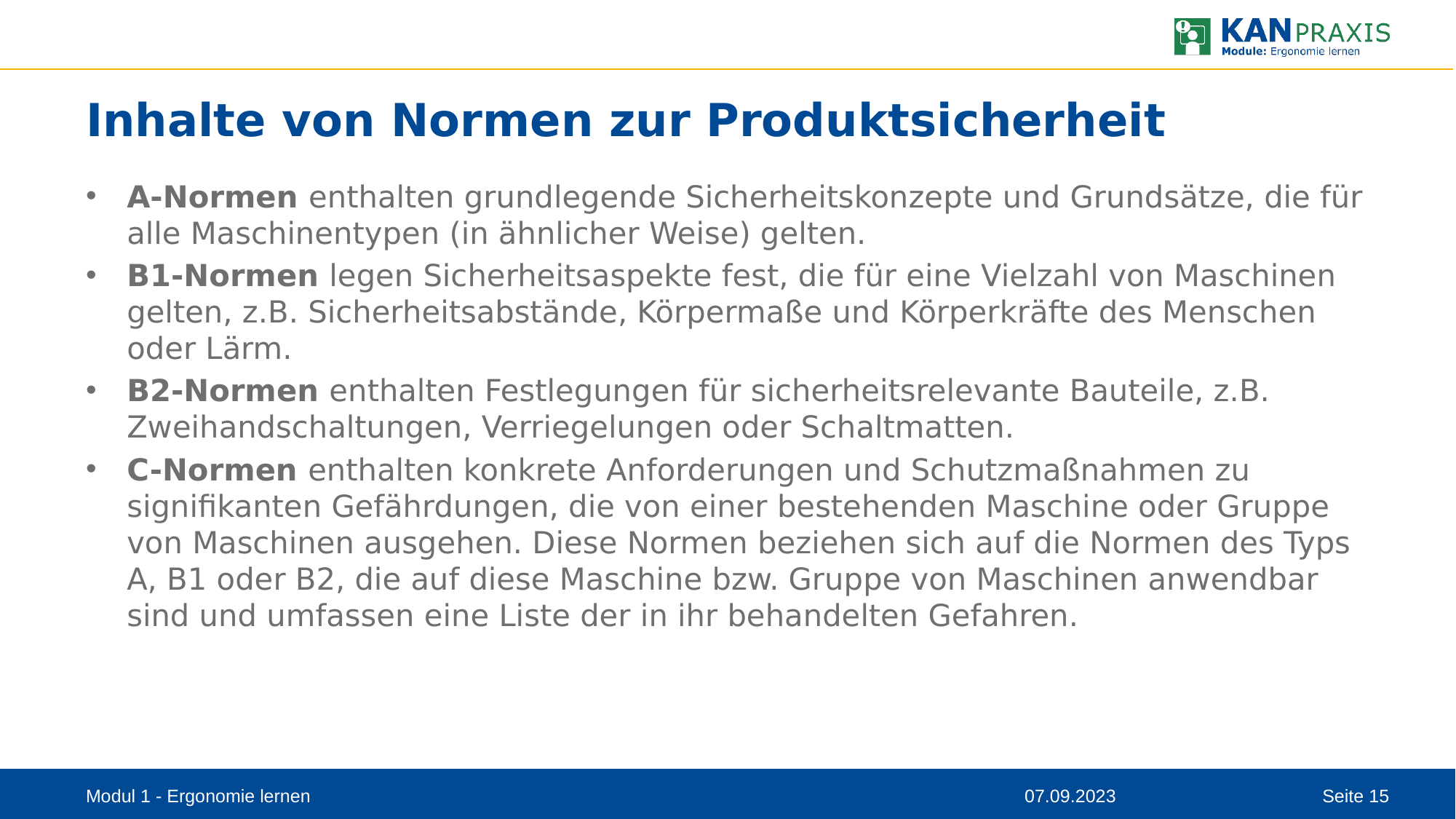

# Inhalte von Normen zur Produktsicherheit
A-Normen enthalten grundlegende Sicherheitskonzepte und Grundsätze, die für alle Maschinentypen (in ähnlicher Weise) gelten.
B1-Normen legen Sicherheitsaspekte fest, die für eine Vielzahl von Maschinen gelten, z.B. Sicherheitsabstände, Körpermaße und Körperkräfte des Menschen oder Lärm.
B2-Normen enthalten Festlegungen für sicherheitsrelevante Bauteile, z.B. Zweihandschaltungen, Verriegelungen oder Schaltmatten.
C-Normen enthalten konkrete Anforderungen und Schutzmaßnahmen zu signifikanten Gefährdungen, die von einer bestehenden Maschine oder Gruppe von Maschinen ausgehen. Diese Normen beziehen sich auf die Normen des Typs A, B1 oder B2, die auf diese Maschine bzw. Gruppe von Maschinen anwendbar sind und umfassen eine Liste der in ihr behandelten Gefahren.
Modul 1 - Ergonomie lernen
07.09.2023
Seite 15